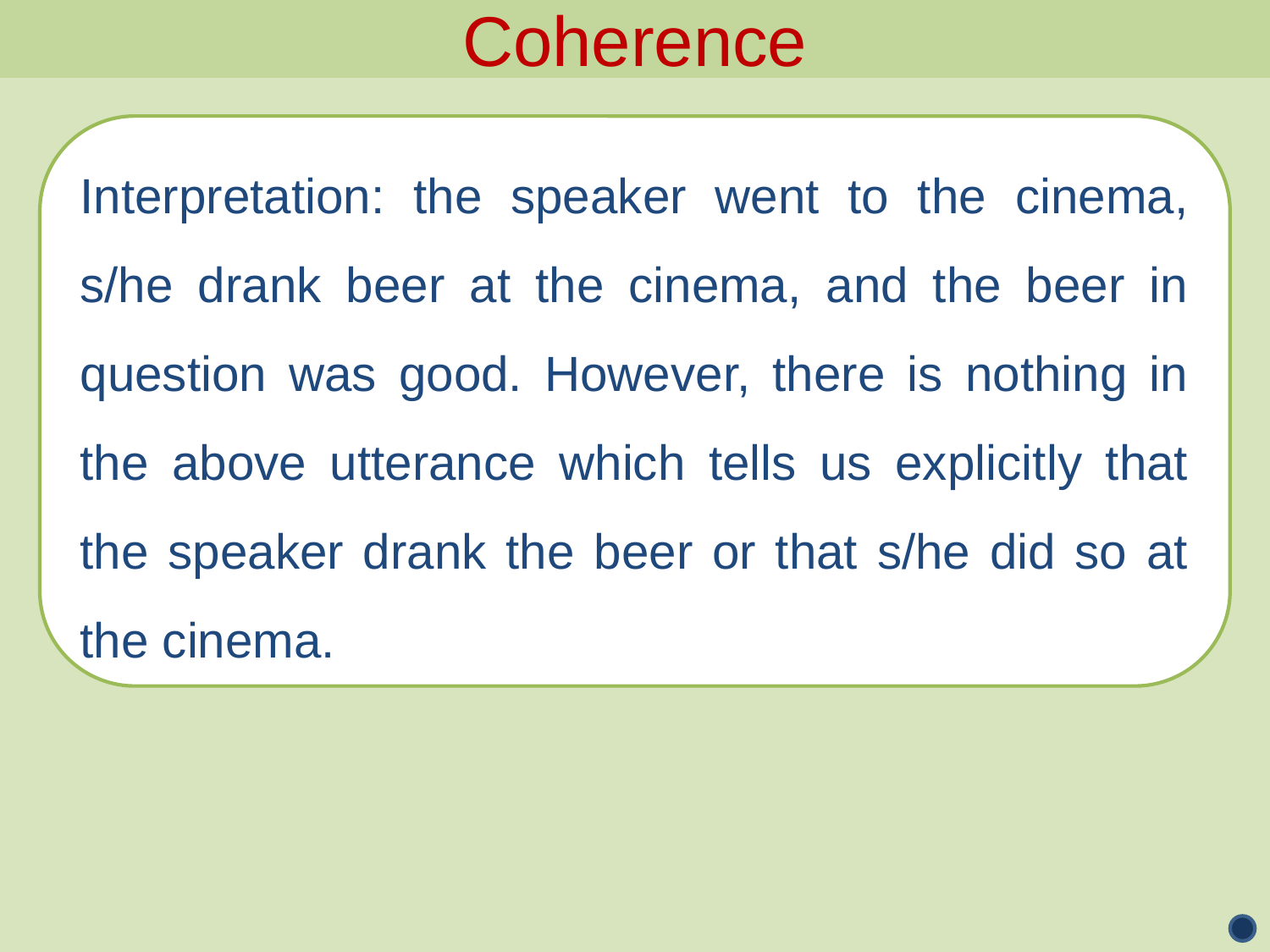

Coherence
Interpretation: the speaker went to the cinema, s/he drank beer at the cinema, and the beer in question was good. However, there is nothing in the above utterance which tells us explicitly that the speaker drank the beer or that s/he did so at the cinema.